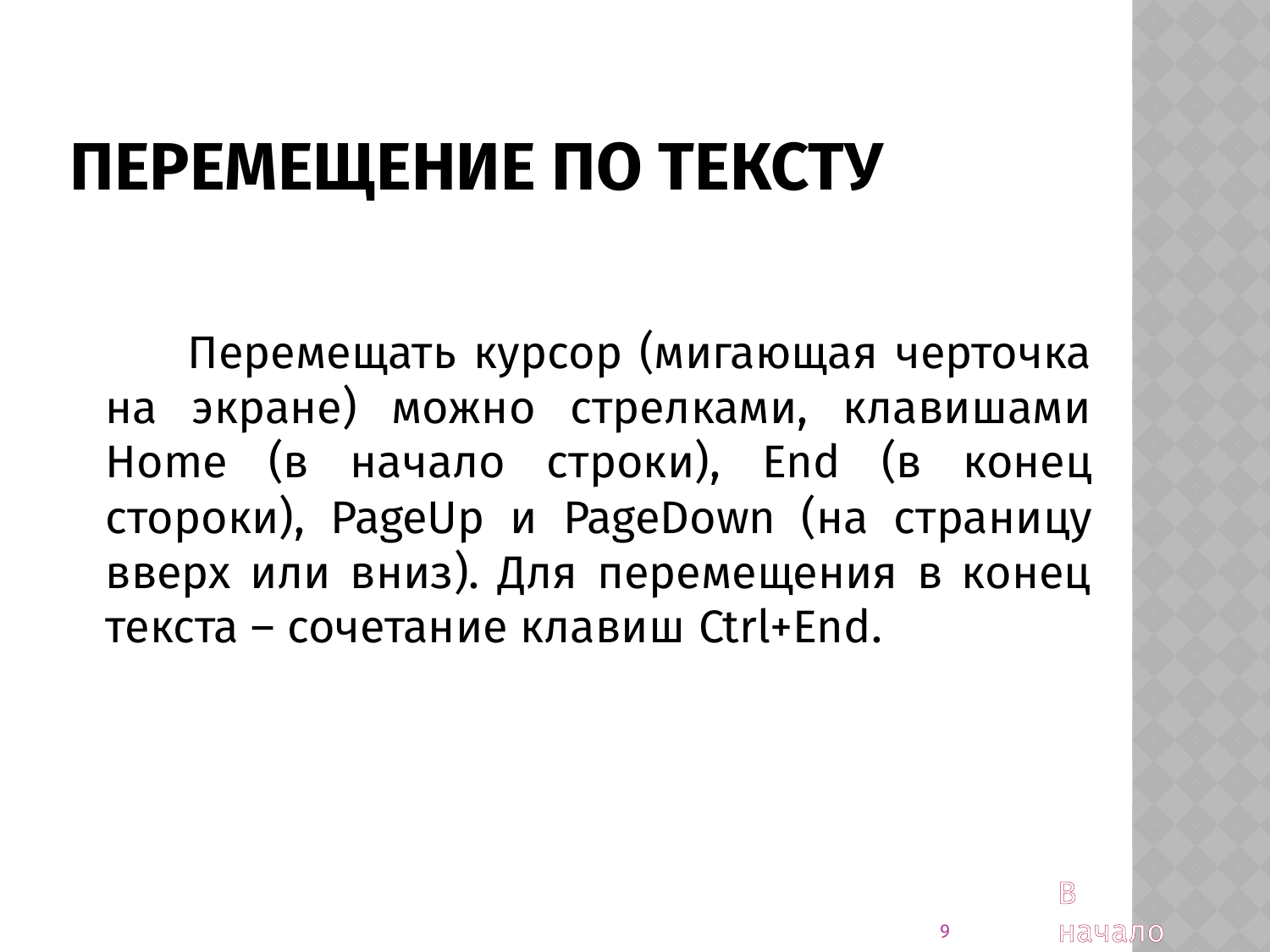

# Перемещение по тексту
       Перемещать курсор (мигающая черточка на экране) можно стрелками, клавишами Home (в начало строки), End (в конец стороки), PageUp и PageDown (на страницу вверх или вниз). Для перемещения в конец текста – сочетание клавиш Ctrl+End.

В начало
9